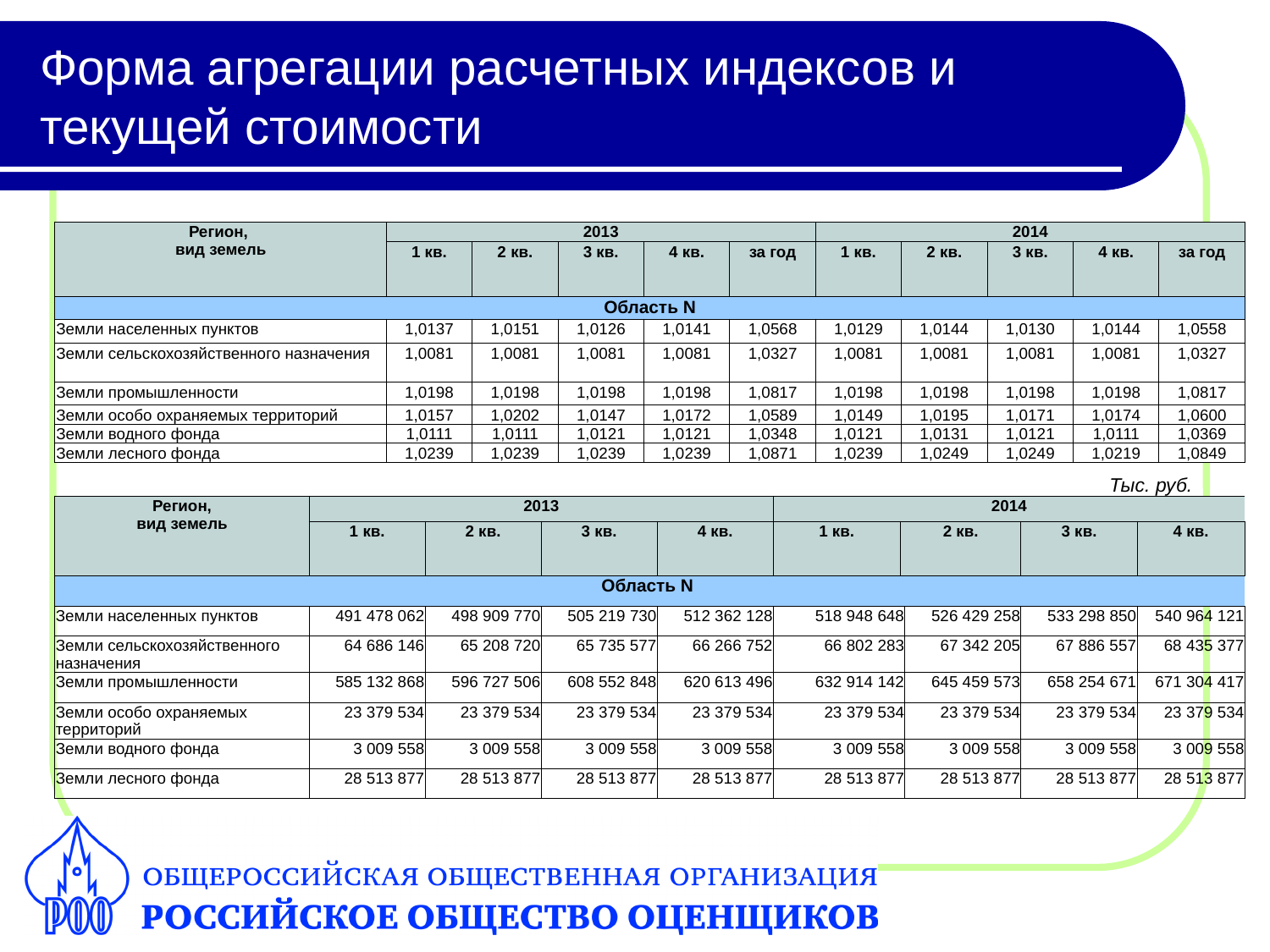

# Форма агрегации расчетных индексов и текущей стоимости
| Регион, вид земель | 2013 |  |  |  |  | 2014 |  |  |  |  |
| --- | --- | --- | --- | --- | --- | --- | --- | --- | --- | --- |
|  | 1 кв. | 2 кв. | 3 кв. | 4 кв. | за год | 1 кв. | 2 кв. | 3 кв. | 4 кв. | за год |
| Область N |  |  |  |  |  |  |  |  |  |  |
| Земли населенных пунктов | 1,0137 | 1,0151 | 1,0126 | 1,0141 | 1,0568 | 1,0129 | 1,0144 | 1,0130 | 1,0144 | 1,0558 |
| Земли сельскохозяйственного назначения | 1,0081 | 1,0081 | 1,0081 | 1,0081 | 1,0327 | 1,0081 | 1,0081 | 1,0081 | 1,0081 | 1,0327 |
| Земли промышленности | 1,0198 | 1,0198 | 1,0198 | 1,0198 | 1,0817 | 1,0198 | 1,0198 | 1,0198 | 1,0198 | 1,0817 |
| Земли особо охраняемых территорий | 1,0157 | 1,0202 | 1,0147 | 1,0172 | 1,0589 | 1,0149 | 1,0195 | 1,0171 | 1,0174 | 1,0600 |
| Земли водного фонда | 1,0111 | 1,0111 | 1,0121 | 1,0121 | 1,0348 | 1,0121 | 1,0131 | 1,0121 | 1,0111 | 1,0369 |
| Земли лесного фонда | 1,0239 | 1,0239 | 1,0239 | 1,0239 | 1,0871 | 1,0239 | 1,0249 | 1,0249 | 1,0219 | 1,0849 |
Тыс. руб.
| Регион, вид земель | 2013 |  |  |  | 2014 |  |  |  |  |
| --- | --- | --- | --- | --- | --- | --- | --- | --- | --- |
|  | 1 кв. | 2 кв. | 3 кв. | 4 кв. | 1 кв. | 2 кв. |  | 3 кв. | 4 кв. |
| Область N |  |  |  |  |  |  |  |  |  |
| Земли населенных пунктов | 491 478 062 | 498 909 770 | 505 219 730 | 512 362 128 | 518 948 648 |  | 526 429 258 | 533 298 850 | 540 964 121 |
| Земли сельскохозяйственного назначения | 64 686 146 | 65 208 720 | 65 735 577 | 66 266 752 | 66 802 283 |  | 67 342 205 | 67 886 557 | 68 435 377 |
| Земли промышленности | 585 132 868 | 596 727 506 | 608 552 848 | 620 613 496 | 632 914 142 |  | 645 459 573 | 658 254 671 | 671 304 417 |
| Земли особо охраняемых территорий | 23 379 534 | 23 379 534 | 23 379 534 | 23 379 534 | 23 379 534 |  | 23 379 534 | 23 379 534 | 23 379 534 |
| Земли водного фонда | 3 009 558 | 3 009 558 | 3 009 558 | 3 009 558 | 3 009 558 |  | 3 009 558 | 3 009 558 | 3 009 558 |
| Земли лесного фонда | 28 513 877 | 28 513 877 | 28 513 877 | 28 513 877 | 28 513 877 |  | 28 513 877 | 28 513 877 | 28 513 877 |